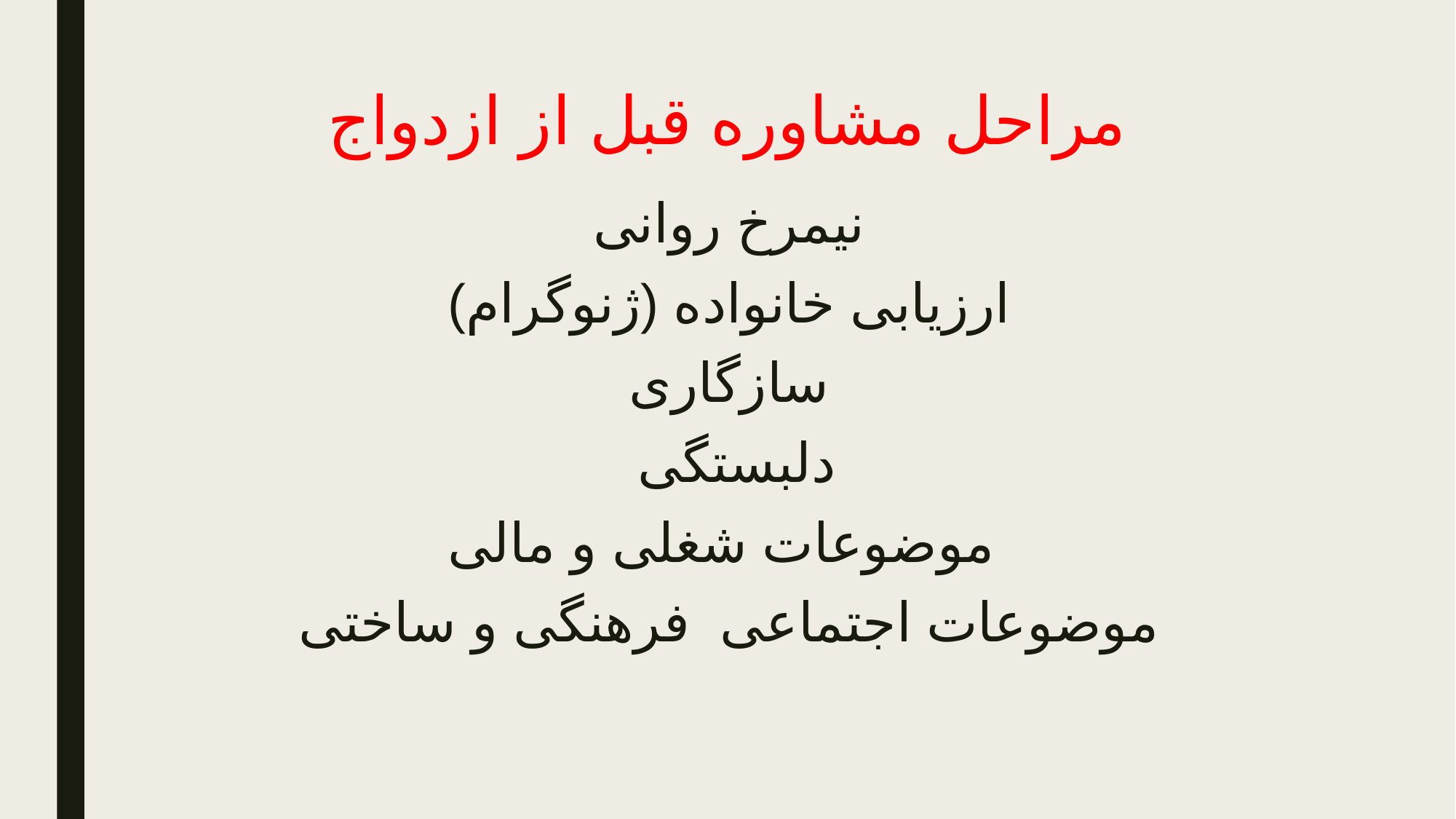

# مراحل مشاوره قبل از ازدواج
نیمرخ روانی
ارزیابی خانواده (ژنوگرام)
سازگاری
دلبستگی
موضوعات شغلی و مالی
موضوعات اجتماعی  فرهنگی و ساختی